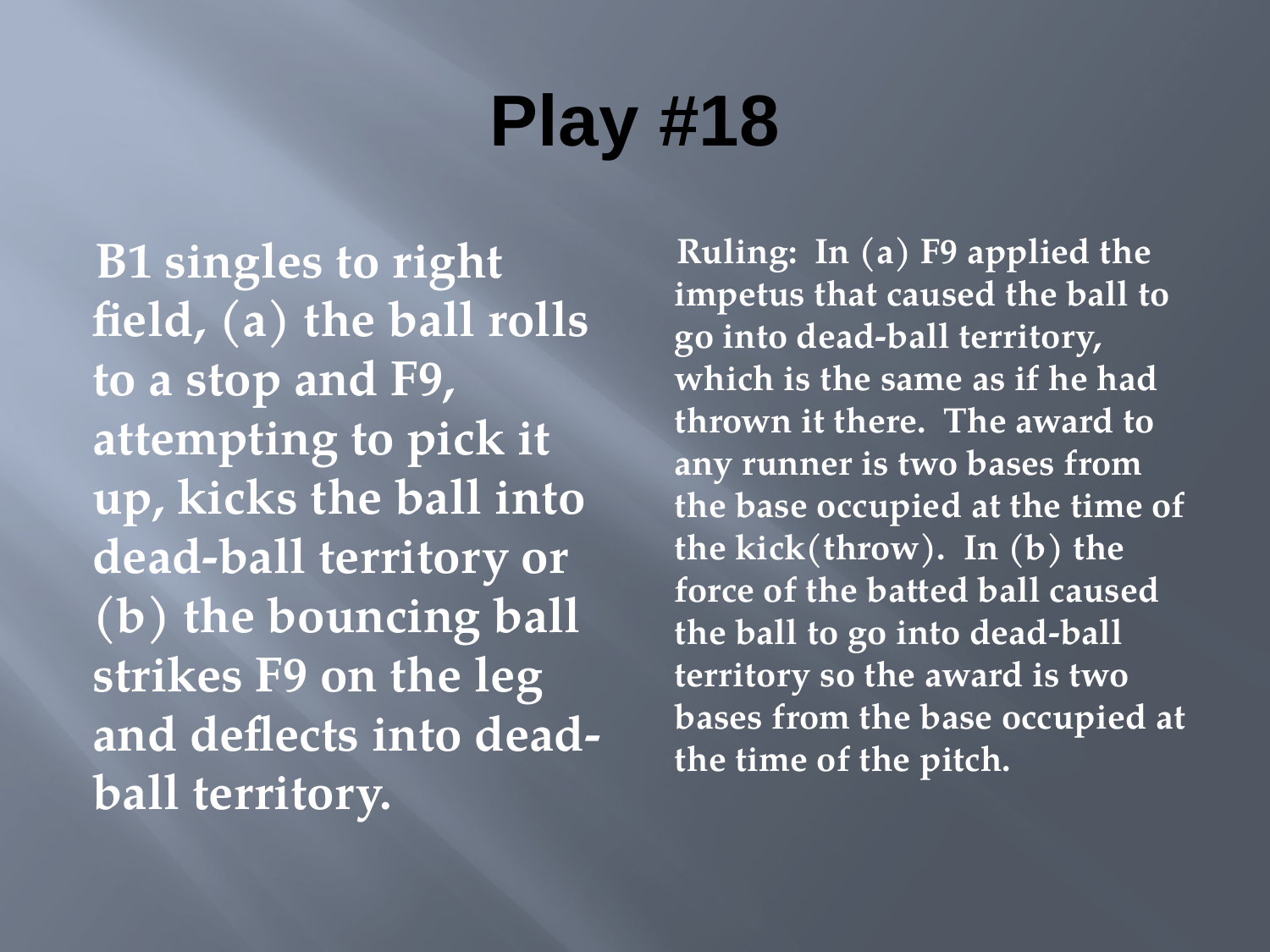

# Play #18
B1 singles to right field, (a) the ball rolls to a stop and F9, attempting to pick it up, kicks the ball into dead-ball territory or (b) the bouncing ball strikes F9 on the leg and deflects into dead-ball territory.
Ruling:  In (a) F9 applied the impetus that caused the ball to go into dead-ball territory, which is the same as if he had thrown it there.  The award to any runner is two bases from the base occupied at the time of the kick(throw).  In (b) the force of the batted ball caused the ball to go into dead-ball  territory so the award is two bases from the base occupied at the time of the pitch.